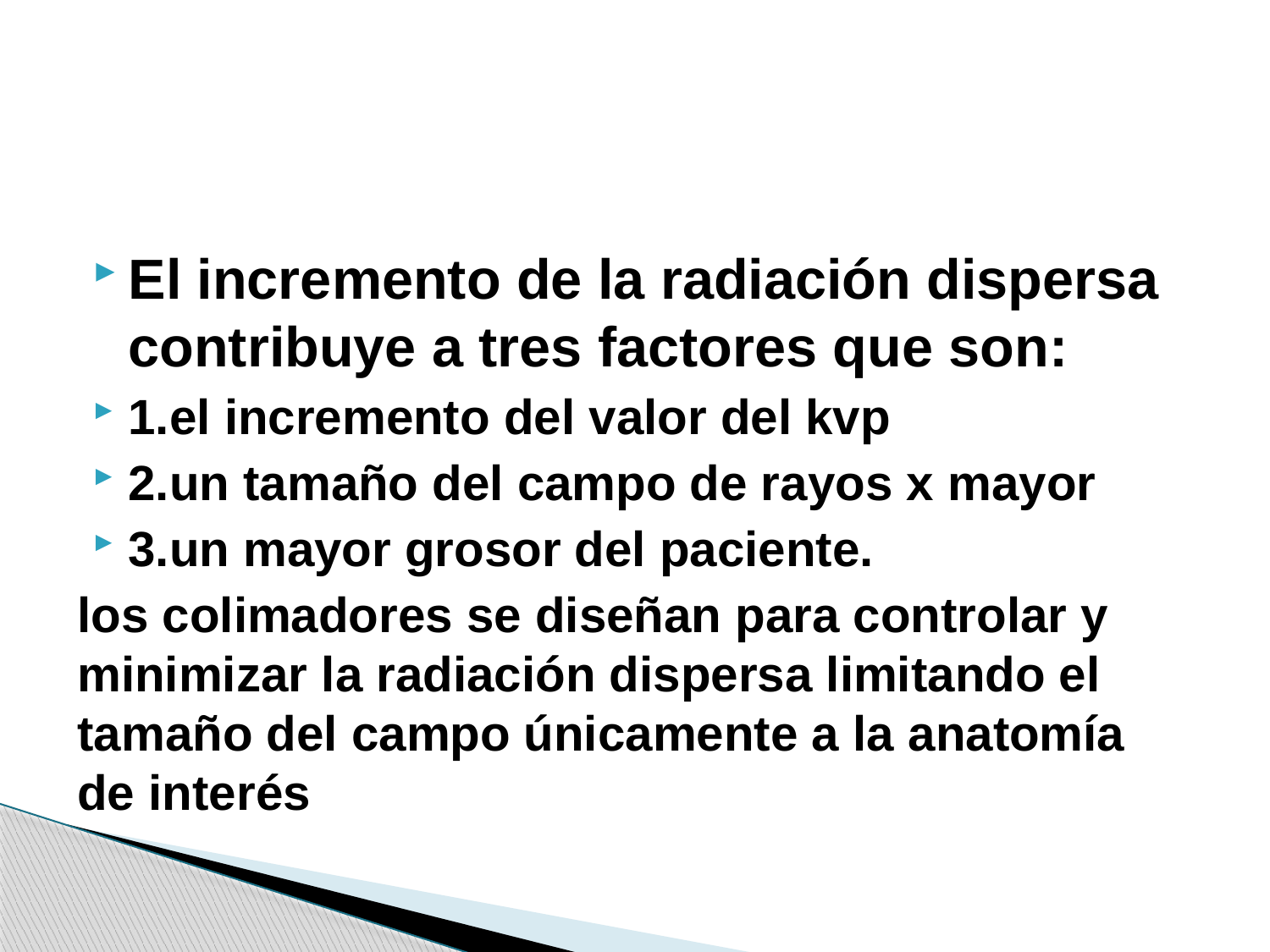

El incremento de la radiación dispersa contribuye a tres factores que son:
1.el incremento del valor del kvp
2.un tamaño del campo de rayos x mayor
3.un mayor grosor del paciente.
los colimadores se diseñan para controlar y minimizar la radiación dispersa limitando el tamaño del campo únicamente a la anatomía de interés